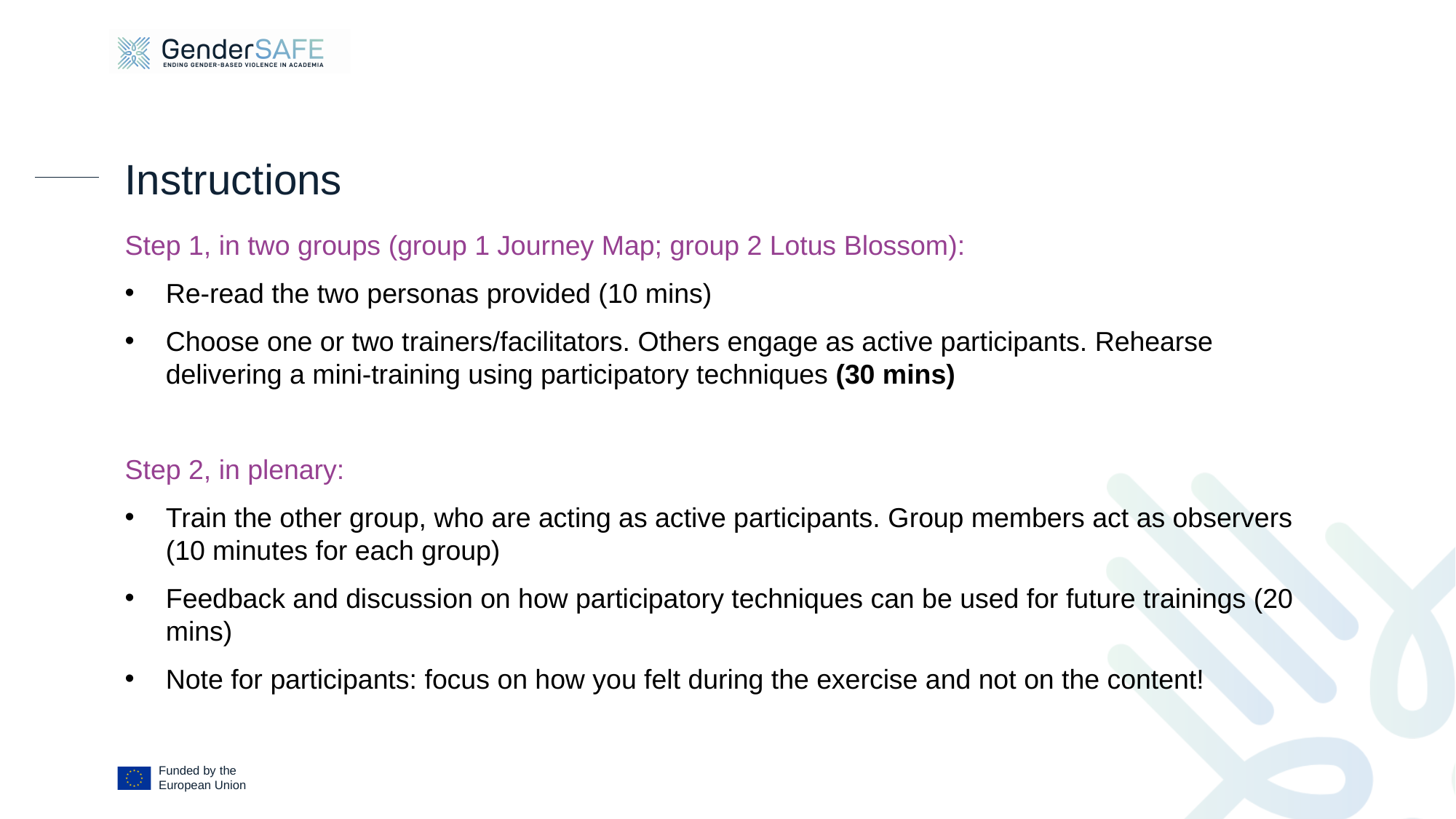

# Instructions
Step 1, in two groups (group 1 Journey Map; group 2 Lotus Blossom):
Re-read the two personas provided (10 mins)
Choose one or two trainers/facilitators. Others engage as active participants. Rehearse delivering a mini-training using participatory techniques (30 mins)

Step 2, in plenary:
Train the other group, who are acting as active participants. Group members act as observers (10 minutes for each group)
Feedback and discussion on how participatory techniques can be used for future trainings (20 mins)
Note for participants: focus on how you felt during the exercise and not on the content!